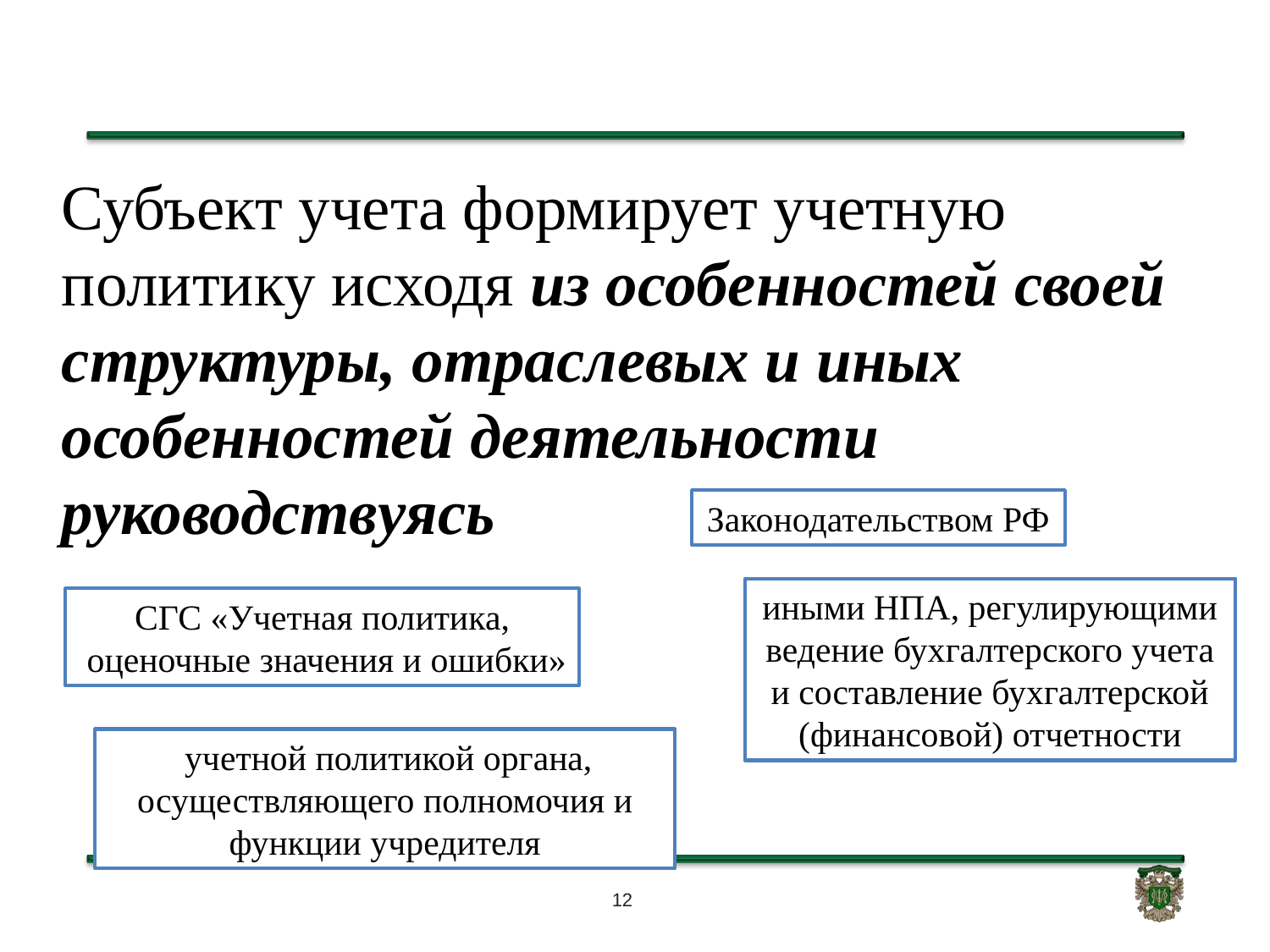

Субъект учета формирует учетную политику исходя из особенностей своей структуры, отраслевых и иных особенностей деятельности руководствуясь

Законодательством РФ
иными НПА, регулирующими ведение бухгалтерского учета и составление бухгалтерской (финансовой) отчетности
СГС «Учетная политика,
 оценочные значения и ошибки»
 учетной политикой органа, осуществляющего полномочия и функции учредителя
12